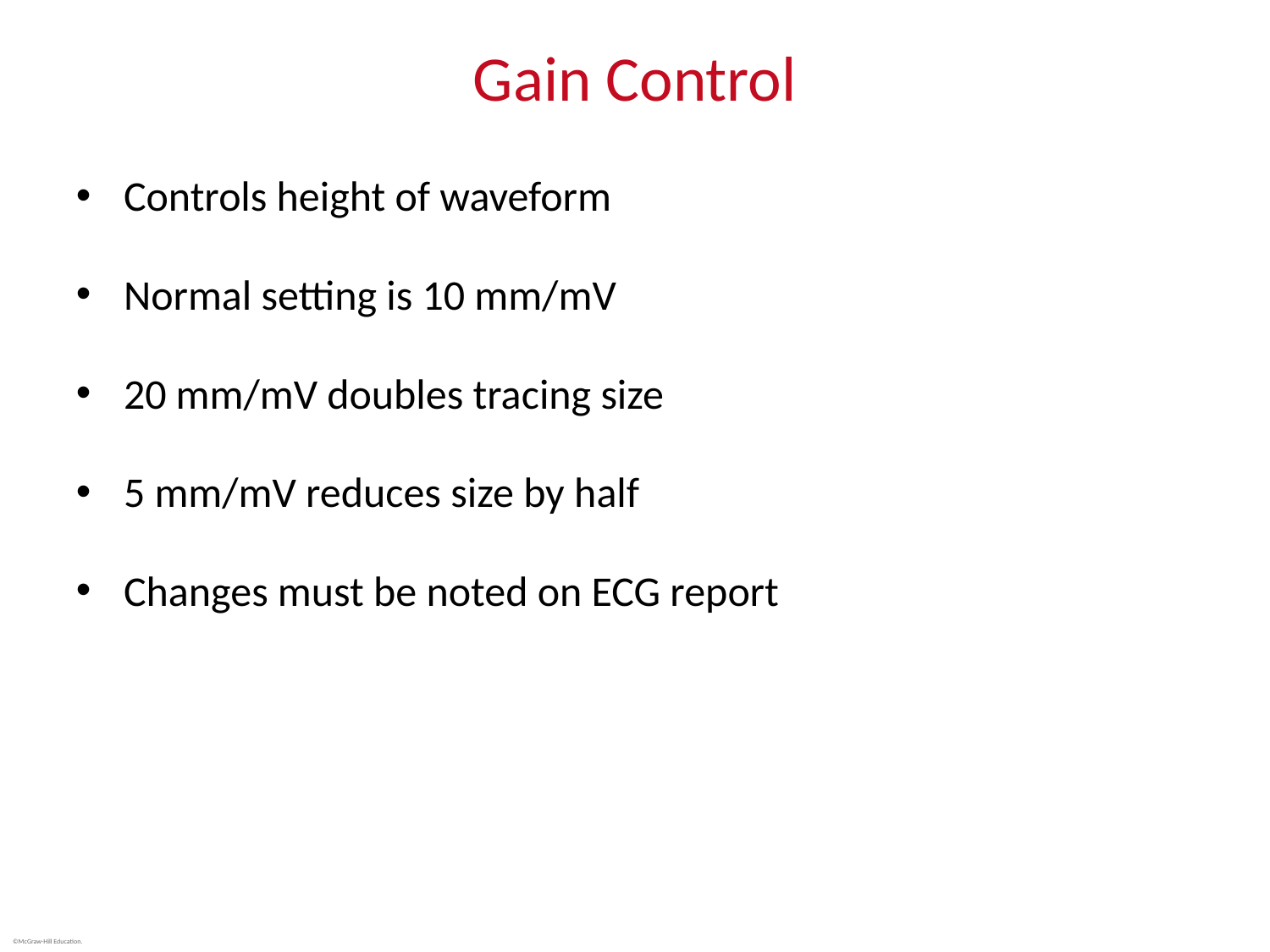

# Gain Control
Controls height of waveform
Normal setting is 10 mm/mV
20 mm/mV doubles tracing size
5 mm/mV reduces size by half
Changes must be noted on ECG report